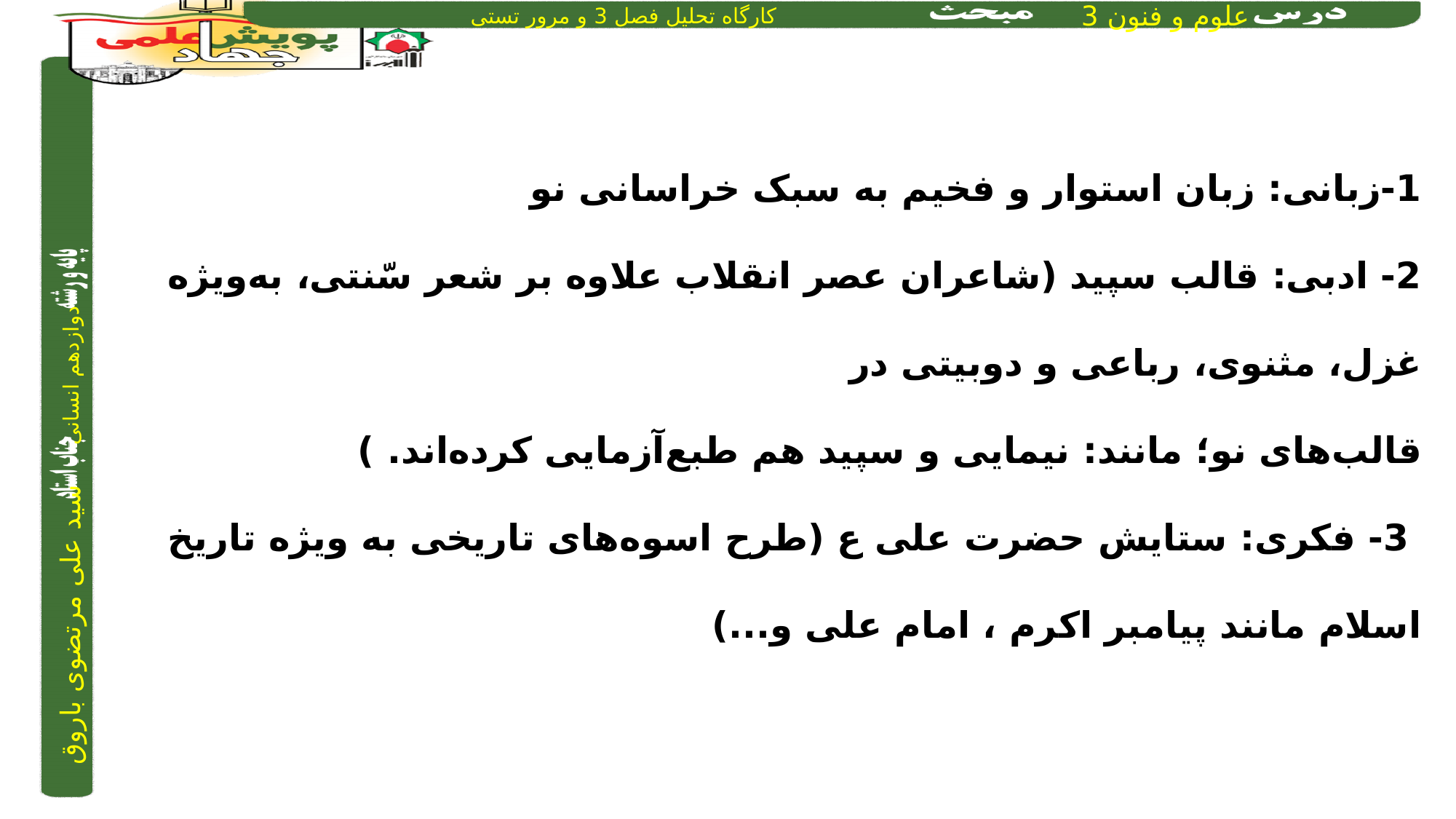

1-زبانی: زبان استوار و فخیم به سبک خراسانی نو
2- ادبی: قالب سپید (شاعران عصر انقلاب علاوه بر شعر سّنتی، به‌ویژه غزل، مثنوی، رباعی و دوبیتی در
قالب‌های نو؛ مانند: نیمایی و سپید هم طبع‌آزمایی کرده‌اند. )
 3- فکری: ستایش حضرت علی ع (طرح اسوه‌های تاریخی به ویژه تاریخ اسلام مانند پیامبر اکرم ، امام علی و...)